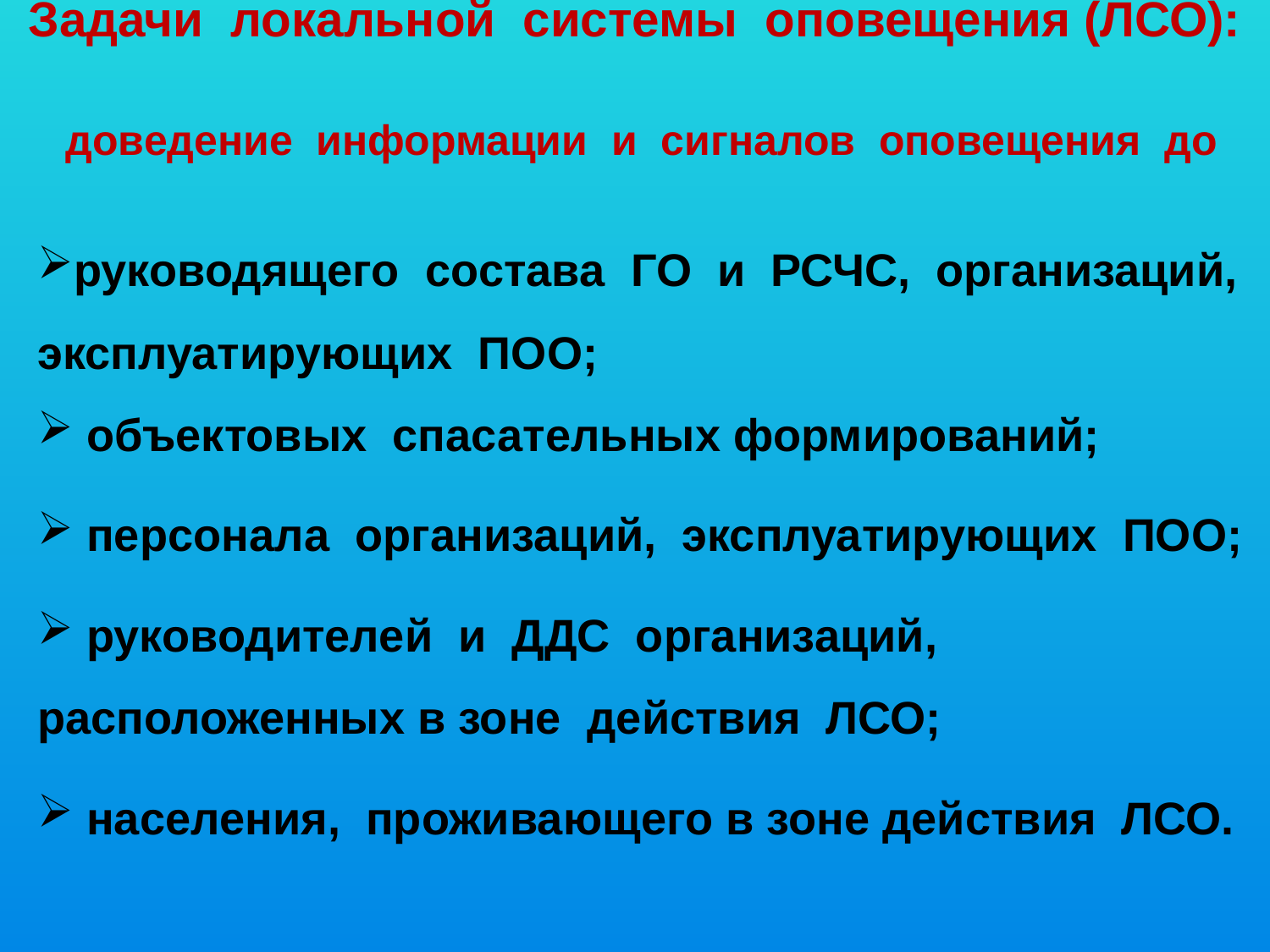

Задачи  локальной  системы  оповещения (ЛСО):

 доведение  информации  и  сигналов  оповещения  до
руководящего  состава  ГО  и  РСЧС,  организаций, эксплуатирующих  ПОО;
 объектовых  спасательных формирований;
 персонала  организаций,  эксплуатирующих  ПОО;
 руководителей  и  ДДС  организаций, расположенных в зоне  действия  ЛСО;
 населения,  проживающего в зоне действия  ЛСО.